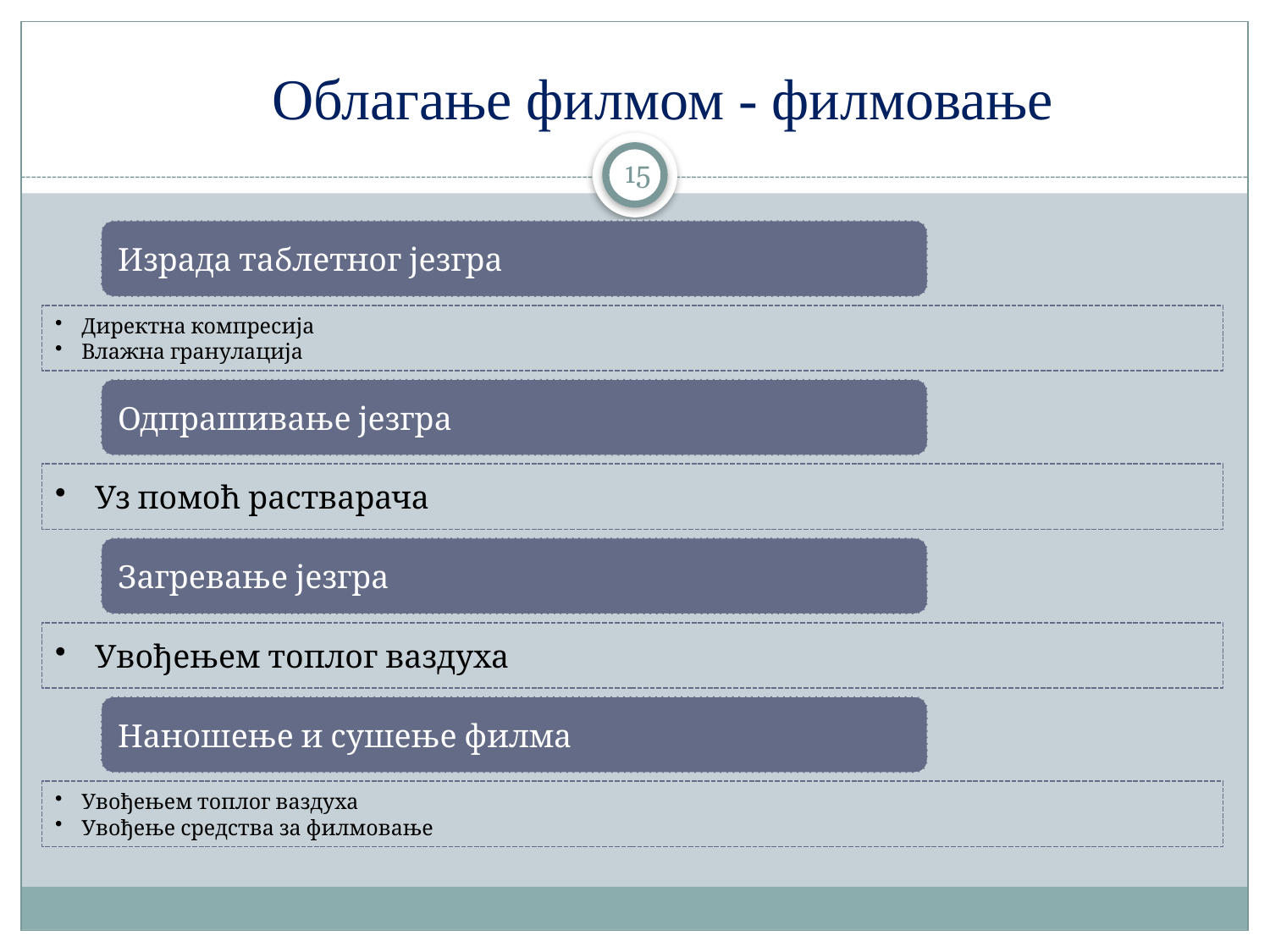

# Облагање филмом - филмовање
15
Израда таблетног језгра
Одпрашивање језгра
Загревање језгра
Директна компресија
Уз помоћ растварача
Увођењем топлог ваздуха
Наношење и сушење филма
Увођењем топлог ваздуха
Влажна гранулација
Увођење средства за филмовање